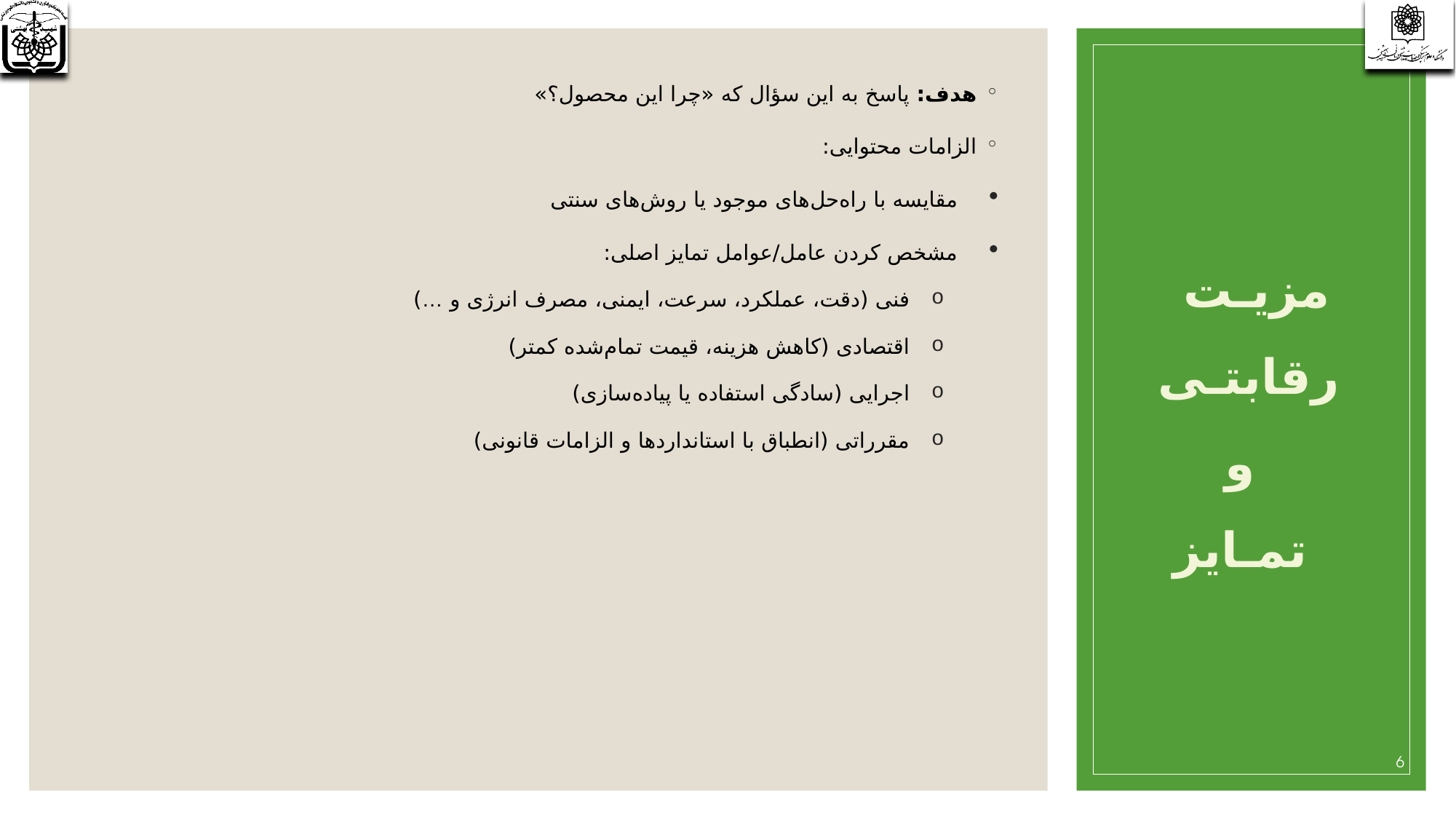

هدف: پاسخ به این سؤال که «چرا این محصول؟»
الزامات محتوایی:
مقایسه با راه‌حل‌های موجود یا روش‌های سنتی
مشخص کردن عامل/عوامل تمایز اصلی:
فنی (دقت، عملکرد، سرعت، ایمنی، مصرف انرژی و …)
اقتصادی (کاهش هزینه، قیمت تمام‌شده کمتر)
اجرایی (سادگی استفاده یا پیاده‌سازی)
مقرراتی (انطباق با استانداردها و الزامات قانونی)
مزیـت
رقابتـی
 و
 تمـایز
6